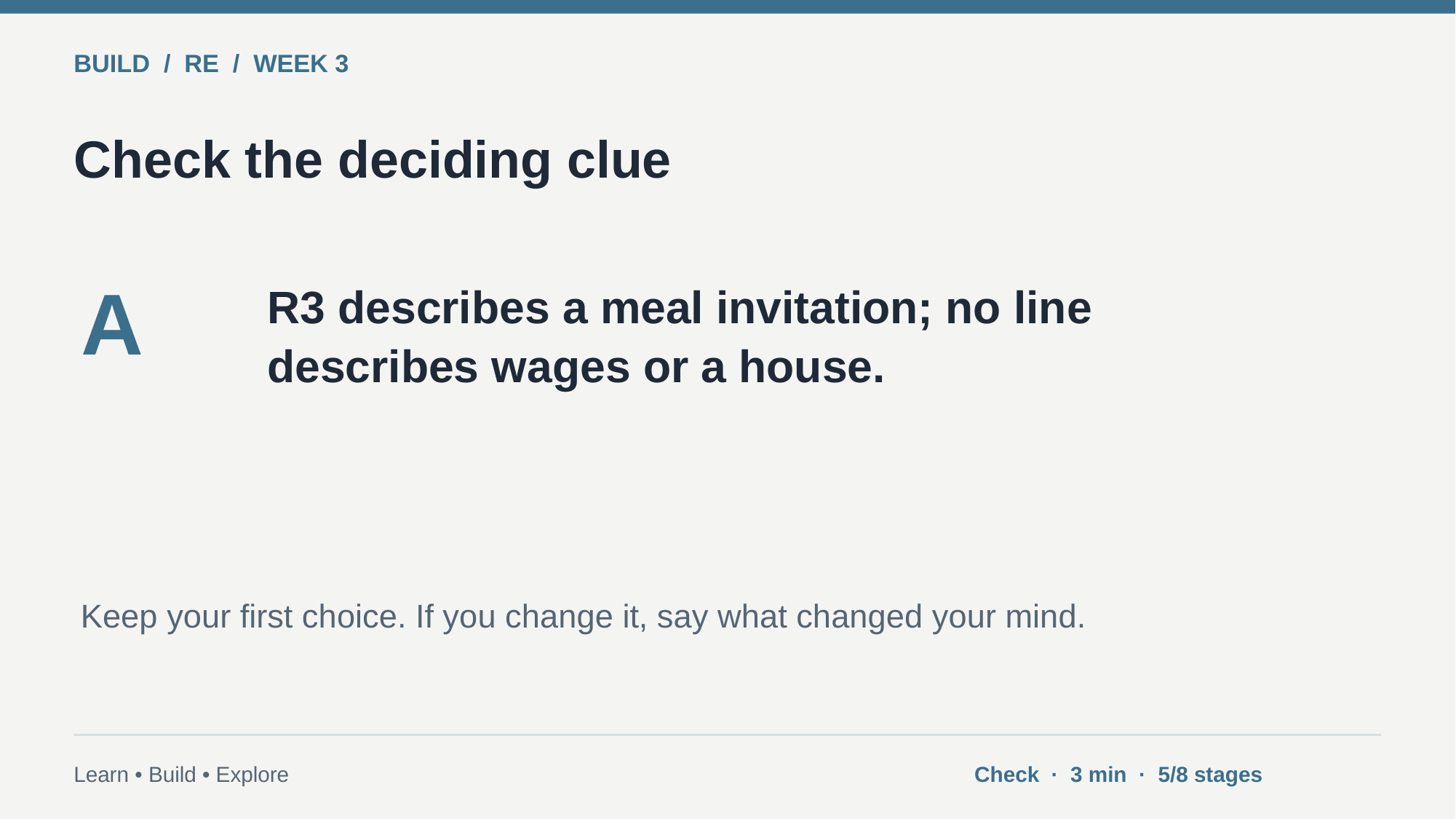

BUILD  /  RE  /  WEEK 3
Check the deciding clue
A
R3 describes a meal invitation; no line describes wages or a house.
Keep your first choice. If you change it, say what changed your mind.

Learn • Build • Explore
Check  ·  3 min  ·  5/8 stages